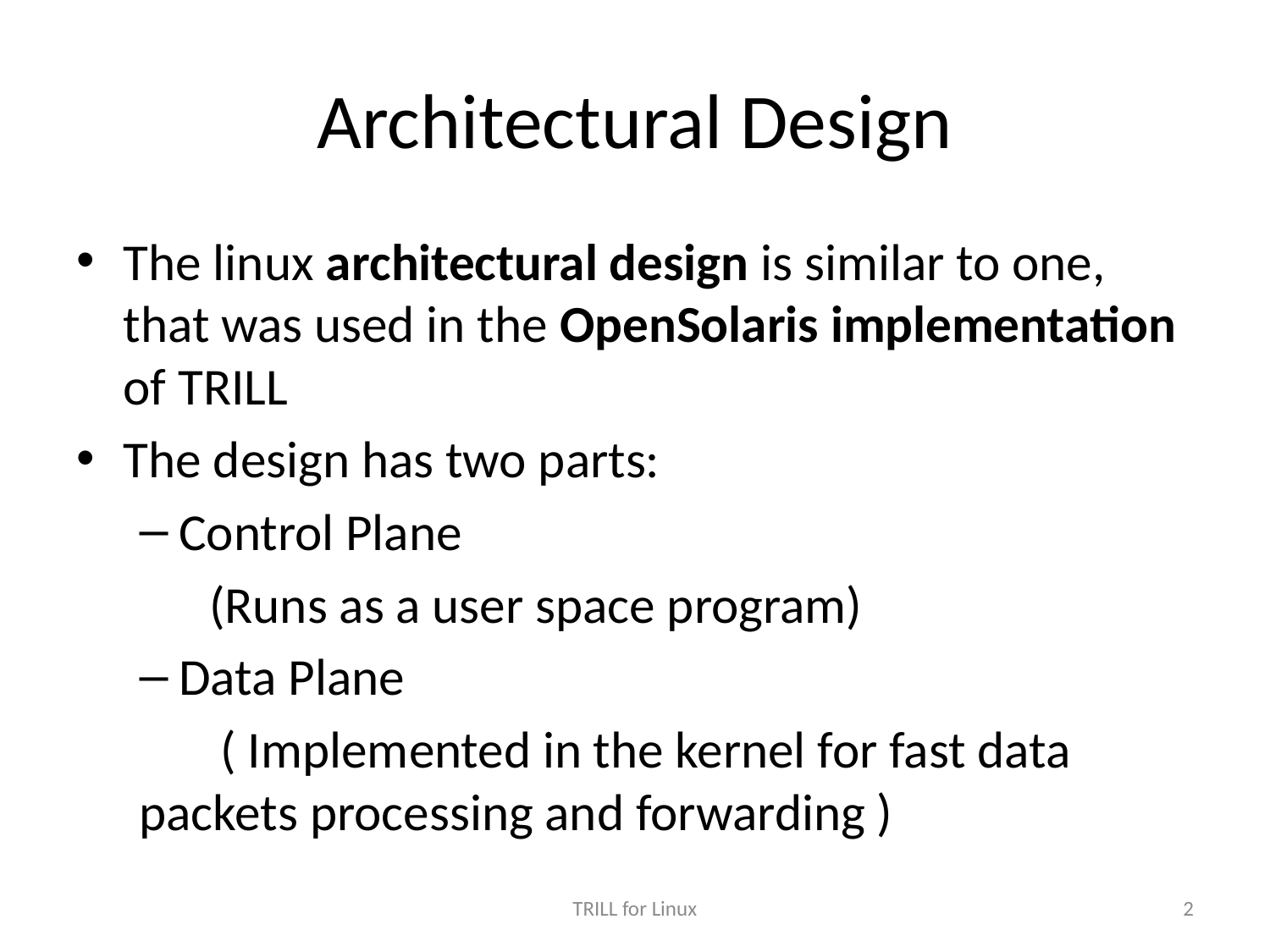

# Architectural Design
The linux architectural design is similar to one, that was used in the OpenSolaris implementation of TRILL
The design has two parts:
Control Plane
      (Runs as a user space program)
Data Plane
       ( Implemented in the kernel for fast data packets processing and forwarding )

TRILL for Linux
2